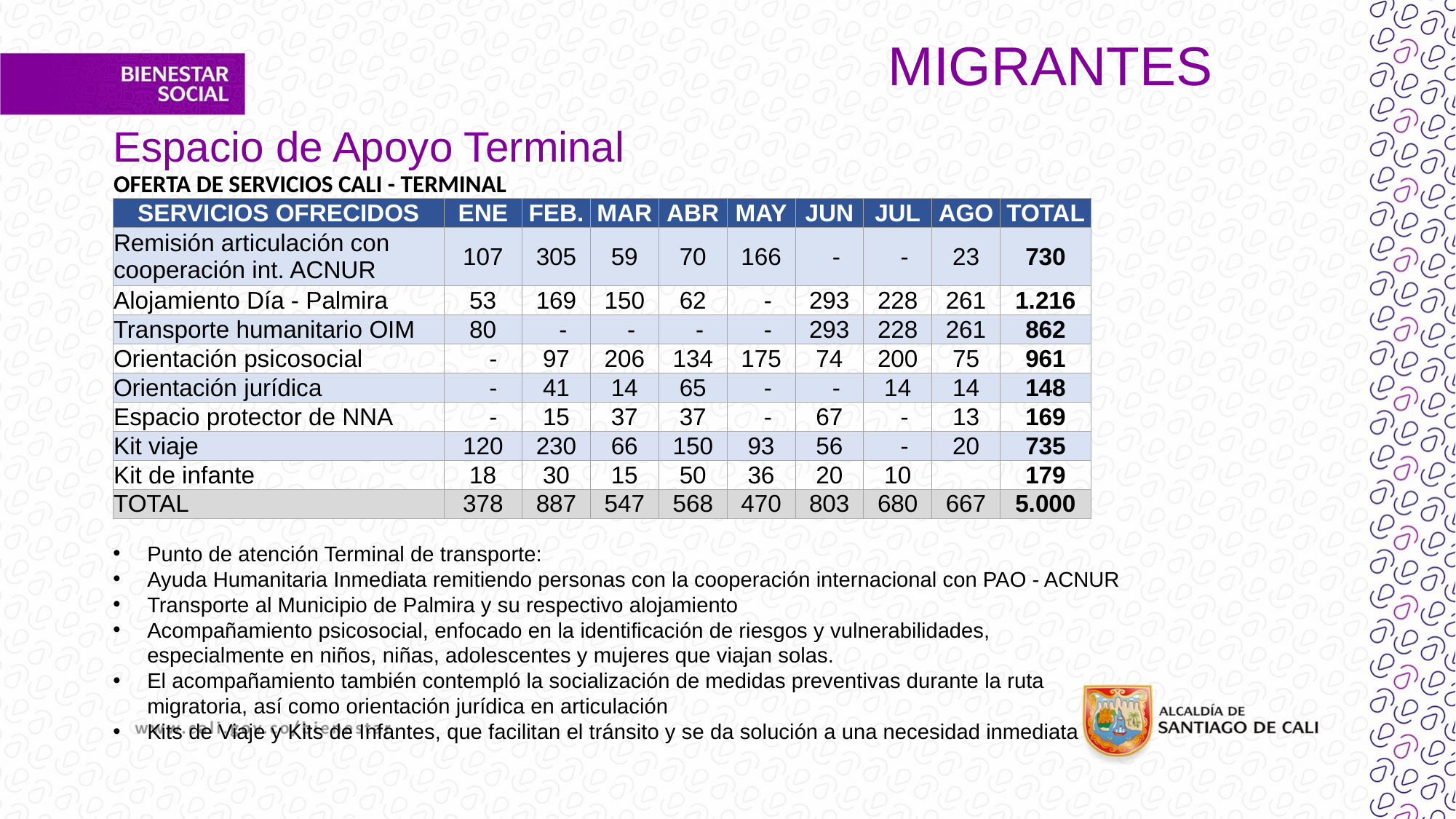

# MIGRANTES
Espacio de Apoyo Terminal
| OFERTA DE SERVICIOS CALI - TERMINAL |  |  |  |  |  |  |  |  |  |
| --- | --- | --- | --- | --- | --- | --- | --- | --- | --- |
| SERVICIOS OFRECIDOS | ENE | FEB. | MAR | ABR | MAY | JUN | JUL | AGO | TOTAL |
| Remisión articulación con cooperación int. ACNUR | 107 | 305 | 59 | 70 | 166 | - | - | 23 | 730 |
| Alojamiento Día - Palmira | 53 | 169 | 150 | 62 | - | 293 | 228 | 261 | 1.216 |
| Transporte humanitario OIM | 80 | - | - | - | - | 293 | 228 | 261 | 862 |
| Orientación psicosocial | - | 97 | 206 | 134 | 175 | 74 | 200 | 75 | 961 |
| Orientación jurídica | - | 41 | 14 | 65 | - | - | 14 | 14 | 148 |
| Espacio protector de NNA | - | 15 | 37 | 37 | - | 67 | - | 13 | 169 |
| Kit viaje | 120 | 230 | 66 | 150 | 93 | 56 | - | 20 | 735 |
| Kit de infante | 18 | 30 | 15 | 50 | 36 | 20 | 10 |  | 179 |
| TOTAL | 378 | 887 | 547 | 568 | 470 | 803 | 680 | 667 | 5.000 |
Punto de atención Terminal de transporte:
Ayuda Humanitaria Inmediata remitiendo personas con la cooperación internacional con PAO - ACNUR
Transporte al Municipio de Palmira y su respectivo alojamiento
Acompañamiento psicosocial, enfocado en la identificación de riesgos y vulnerabilidades, especialmente en niños, niñas, adolescentes y mujeres que viajan solas.
El acompañamiento también contempló la socialización de medidas preventivas durante la ruta migratoria, así como orientación jurídica en articulación
Kits de Viaje y Kits de Infantes, que facilitan el tránsito y se da solución a una necesidad inmediata